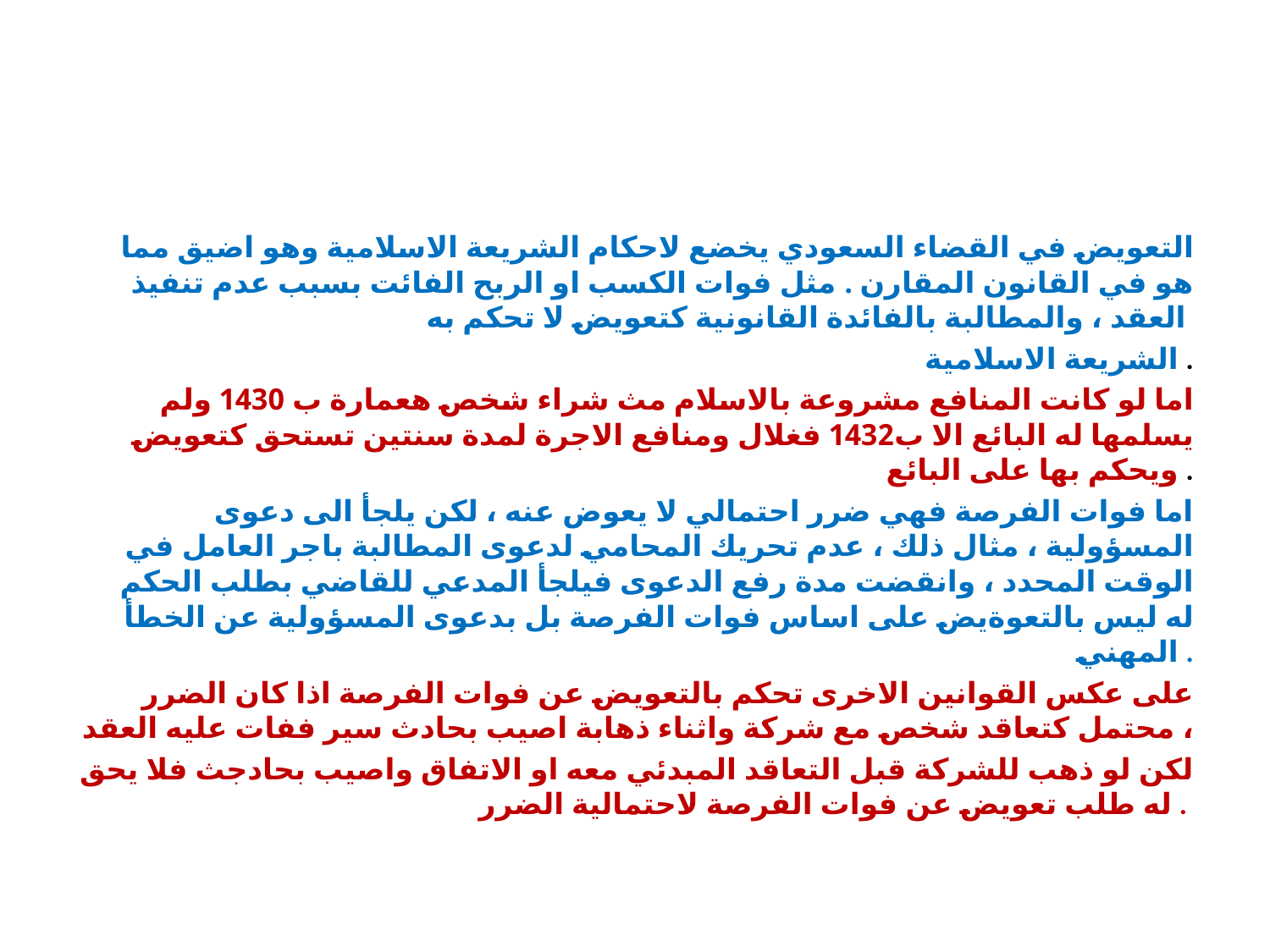

التعويض في القضاء السعودي يخضع لاحكام الشريعة الاسلامية وهو اضيق مما هو في القانون المقارن . مثل فوات الكسب او الربح الفائت بسبب عدم تنفيذ العقد ، والمطالبة بالفائدة القانونية كتعويض لا تحكم به
الشريعة الاسلامية .
اما لو كانت المنافع مشروعة بالاسلام مث شراء شخص هعمارة ب 1430 ولم يسلمها له البائع الا ب1432 فغلال ومنافع الاجرة لمدة سنتين تستحق كتعويض ويحكم بها على البائع .
اما فوات الفرصة فهي ضرر احتمالي لا يعوض عنه ، لكن يلجأ الى دعوى المسؤولية ، مثال ذلك ، عدم تحريك المحامي لدعوى المطالبة باجر العامل في الوقت المحدد ، وانقضت مدة رفع الدعوى فيلجأ المدعي للقاضي بطلب الحكم له ليس بالتعوةيض على اساس فوات الفرصة بل بدعوى المسؤولية عن الخطأ المهني .
على عكس القوانين الاخرى تحكم بالتعويض عن فوات الفرصة اذا كان الضرر محتمل كتعاقد شخص مع شركة واثناء ذهابة اصيب بحادث سير ففات عليه العقد ،
لكن لو ذهب للشركة قبل التعاقد المبدئي معه او الاتفاق واصيب بحادجث فلا يحق له طلب تعويض عن فوات الفرصة لاحتمالية الضرر .